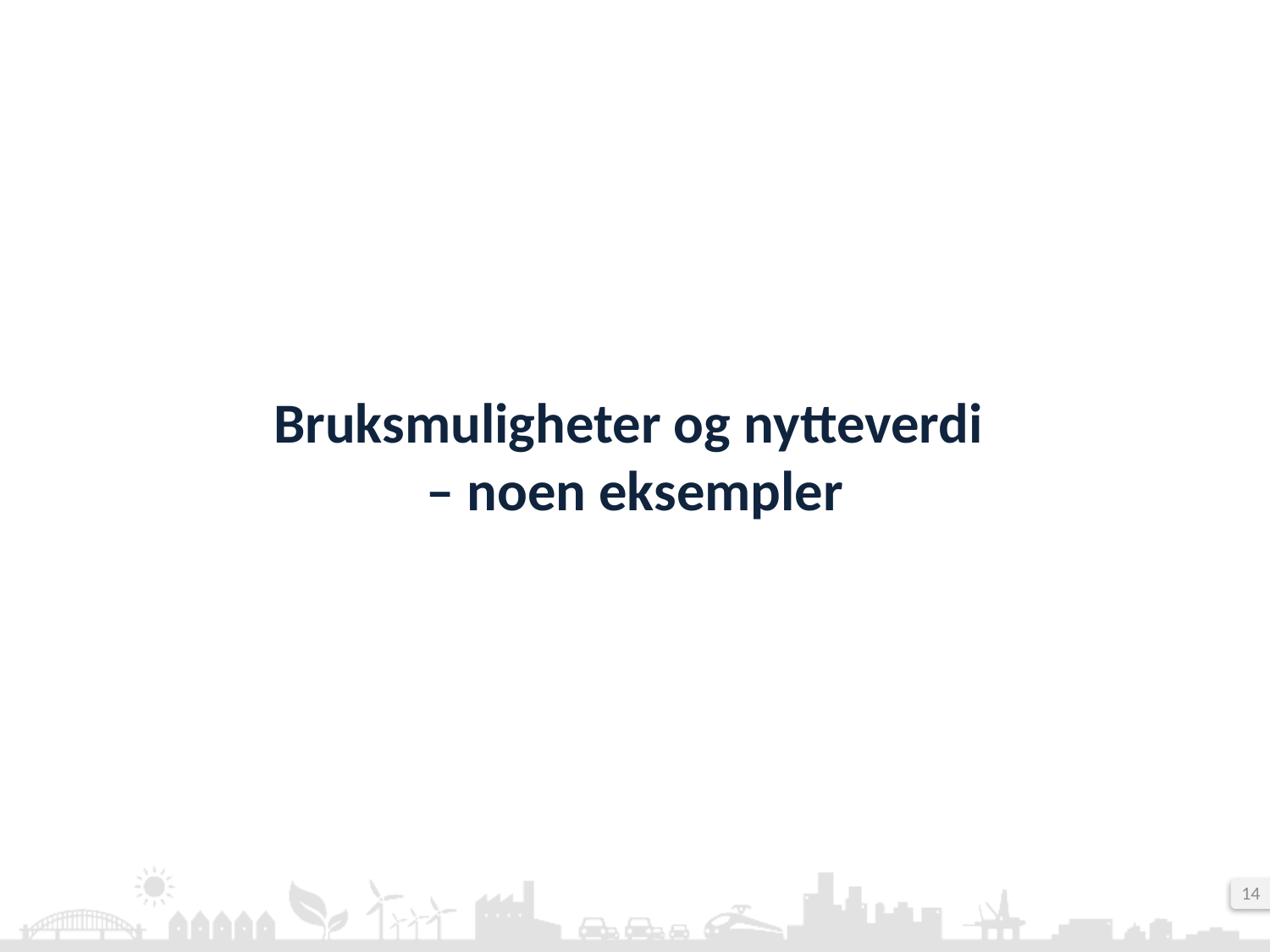

# Bruksmuligheter og nytteverdi – noen eksempler